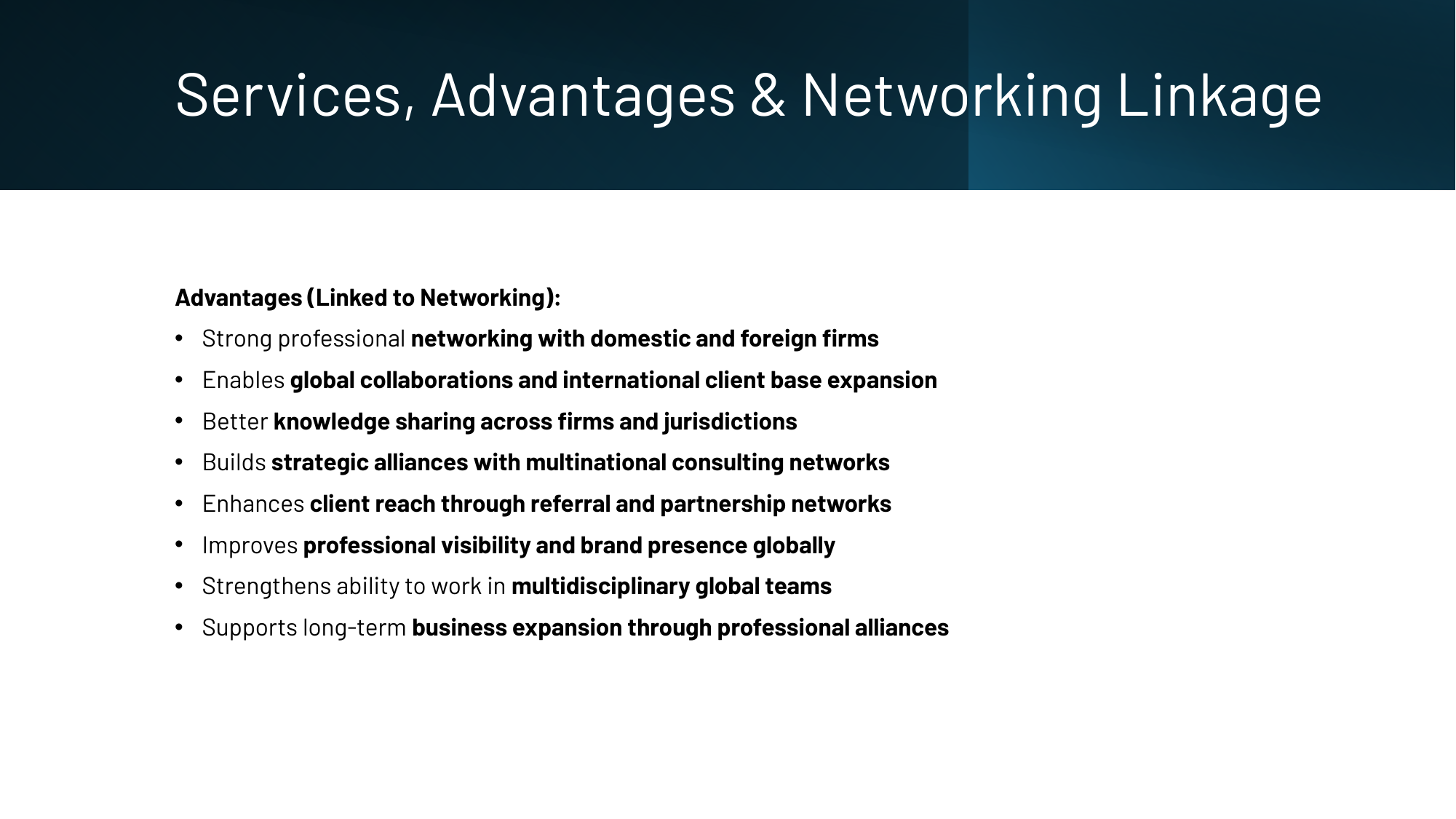

# Services, Advantages & Networking Linkage
Advantages (Linked to Networking):
Strong professional networking with domestic and foreign firms
Enables global collaborations and international client base expansion
Better knowledge sharing across firms and jurisdictions
Builds strategic alliances with multinational consulting networks
Enhances client reach through referral and partnership networks
Improves professional visibility and brand presence globally
Strengthens ability to work in multidisciplinary global teams
Supports long-term business expansion through professional alliances